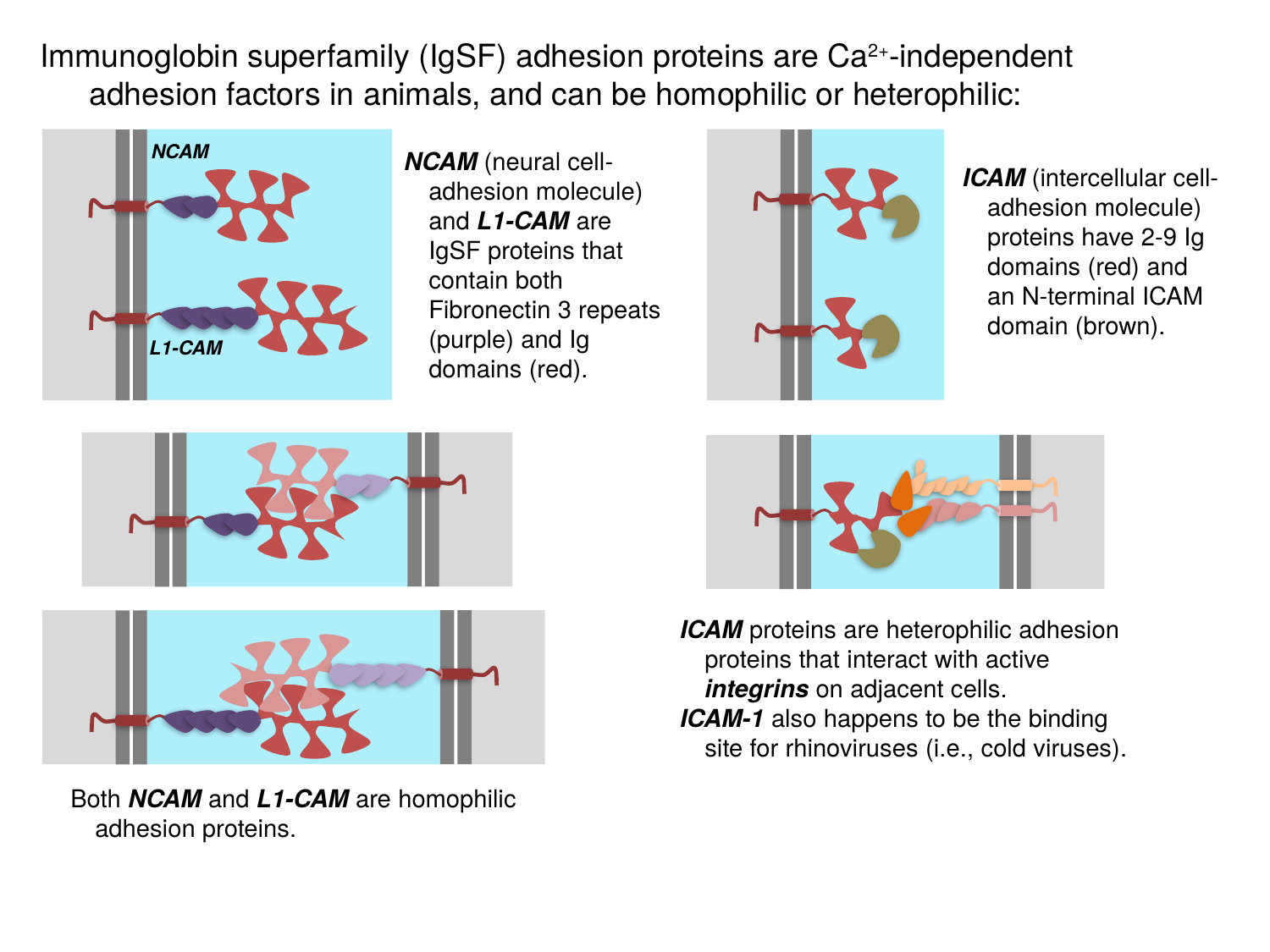

Immunoglobin superfamily (IgSF) adhesion proteins are Ca2+-independent adhesion factors in animals, and can be homophilic or heterophilic:

NCAM
NCAM (neural cell-adhesion molecule) and L1-CAM are IgSF proteins that contain both Fibronectin 3 repeats (purple) and Ig domains (red).
ICAM (intercellular cell-adhesion molecule) proteins have 2-9 Ig domains (red) and an N-terminal ICAM domain (brown).

L1-CAM

ICAM proteins are heterophilic adhesion proteins that interact with active integrins on adjacent cells.
ICAM-1 also happens to be the binding site for rhinoviruses (i.e., cold viruses).

Both NCAM and L1-CAM are homophilic adhesion proteins.